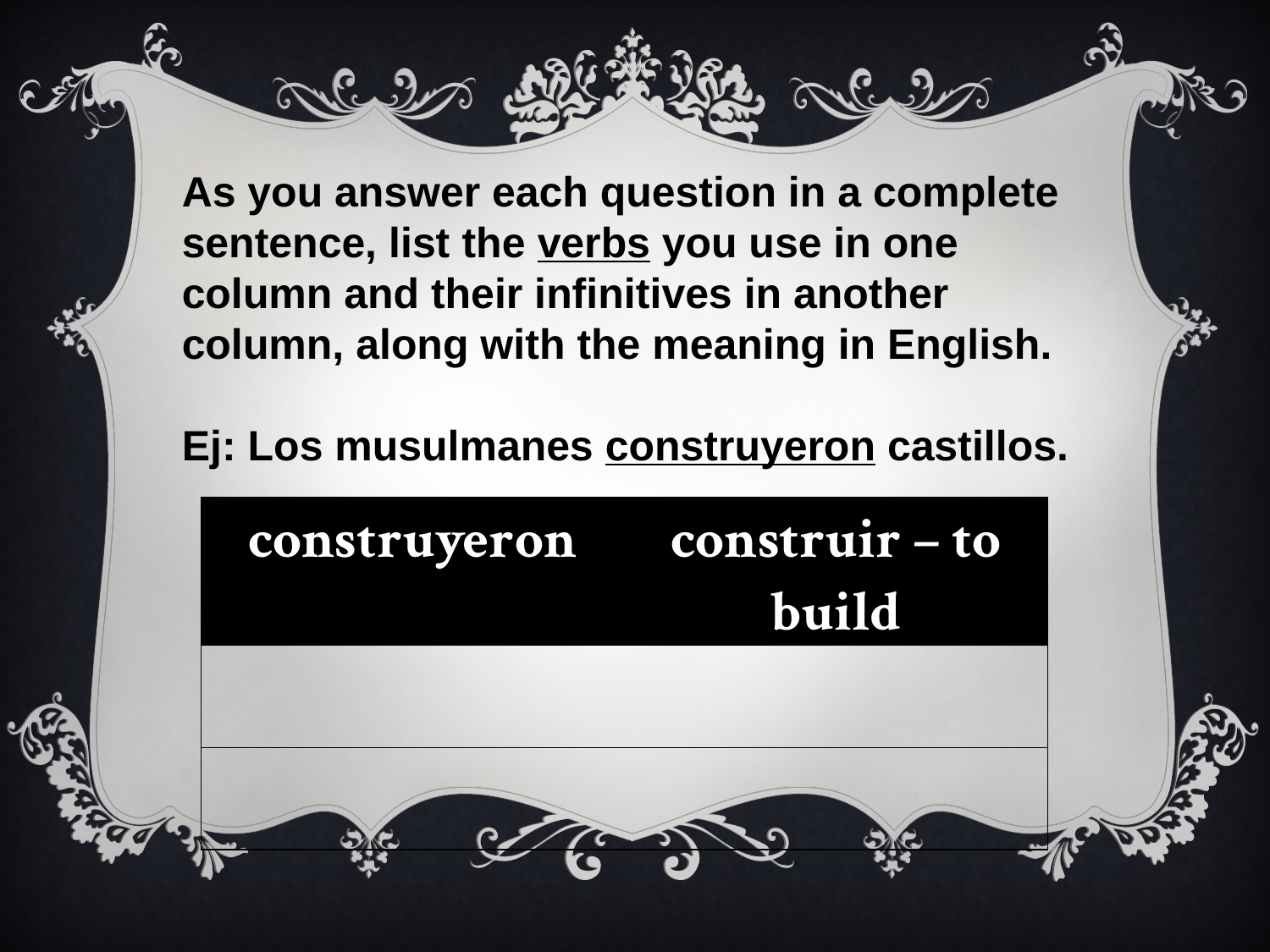

As you answer each question in a complete sentence, list the verbs you use in one column and their infinitives in another column, along with the meaning in English.

Ej: Los musulmanes construyeron castillos.
| construyeron | construir – to build |
| --- | --- |
|  |  |
|  |  |